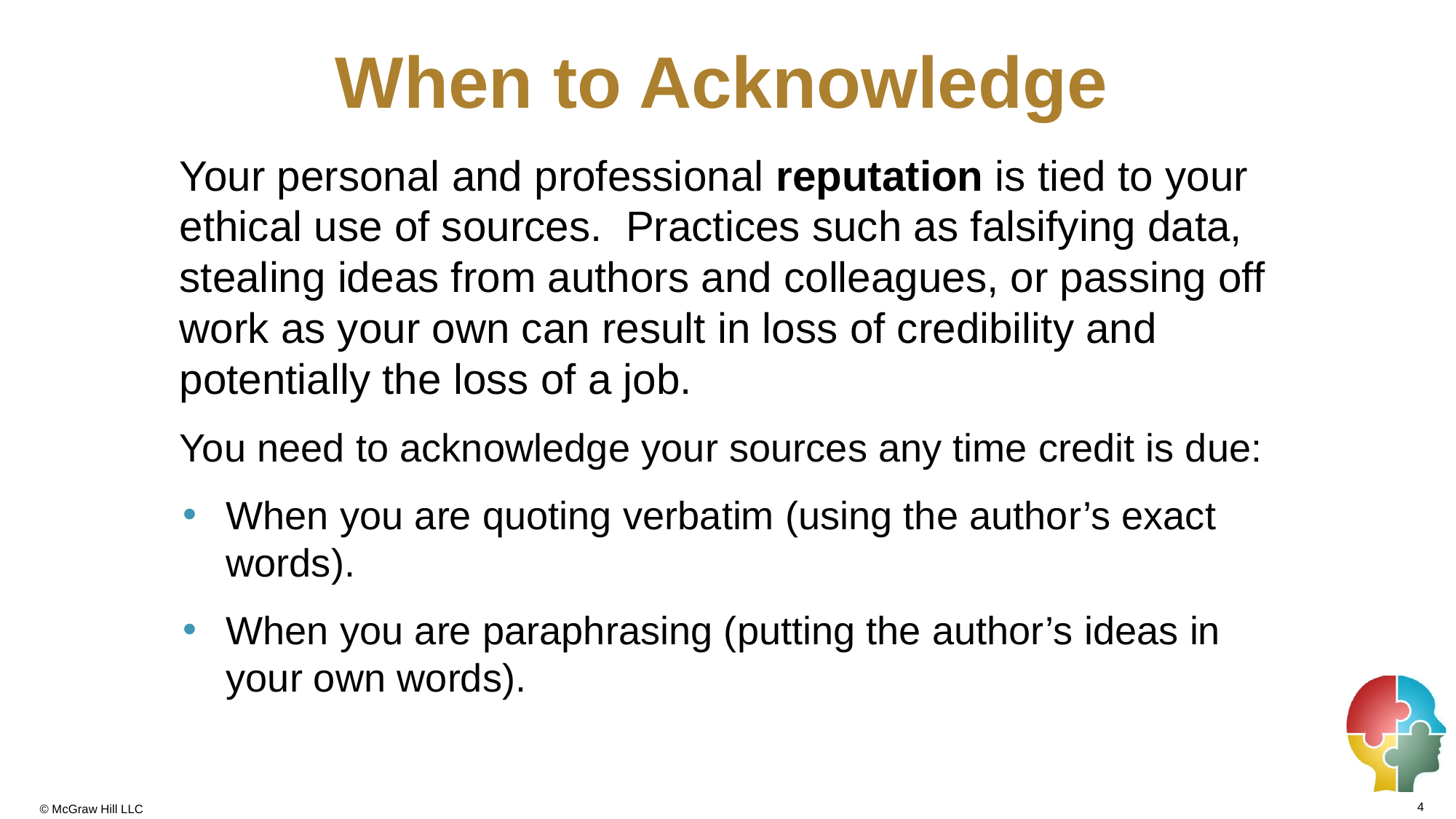

# When to Acknowledge
Your personal and professional reputation is tied to your ethical use of sources.  Practices such as falsifying data, stealing ideas from authors and colleagues, or passing off work as your own can result in loss of credibility and potentially the loss of a job.
You need to acknowledge your sources any time credit is due:
When you are quoting verbatim (using the author’s exact words).
When you are paraphrasing (putting the author’s ideas in your own words).
4